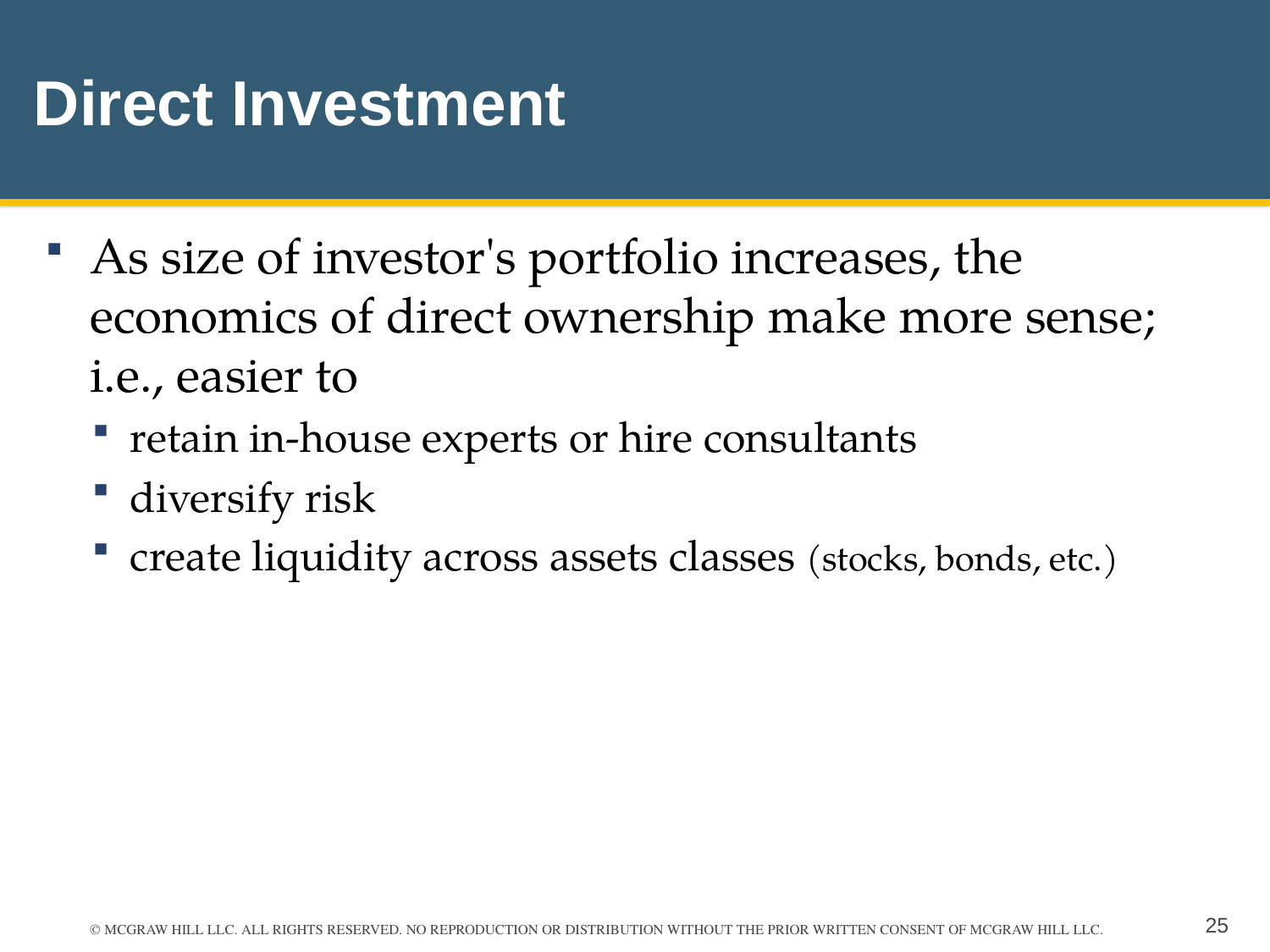

# Direct Investment
As size of investor's portfolio increases, the economics of direct ownership make more sense; i.e., easier to
retain in-house experts or hire consultants
diversify risk
create liquidity across assets classes (stocks, bonds, etc.)
© MCGRAW HILL LLC. ALL RIGHTS RESERVED. NO REPRODUCTION OR DISTRIBUTION WITHOUT THE PRIOR WRITTEN CONSENT OF MCGRAW HILL LLC.
25